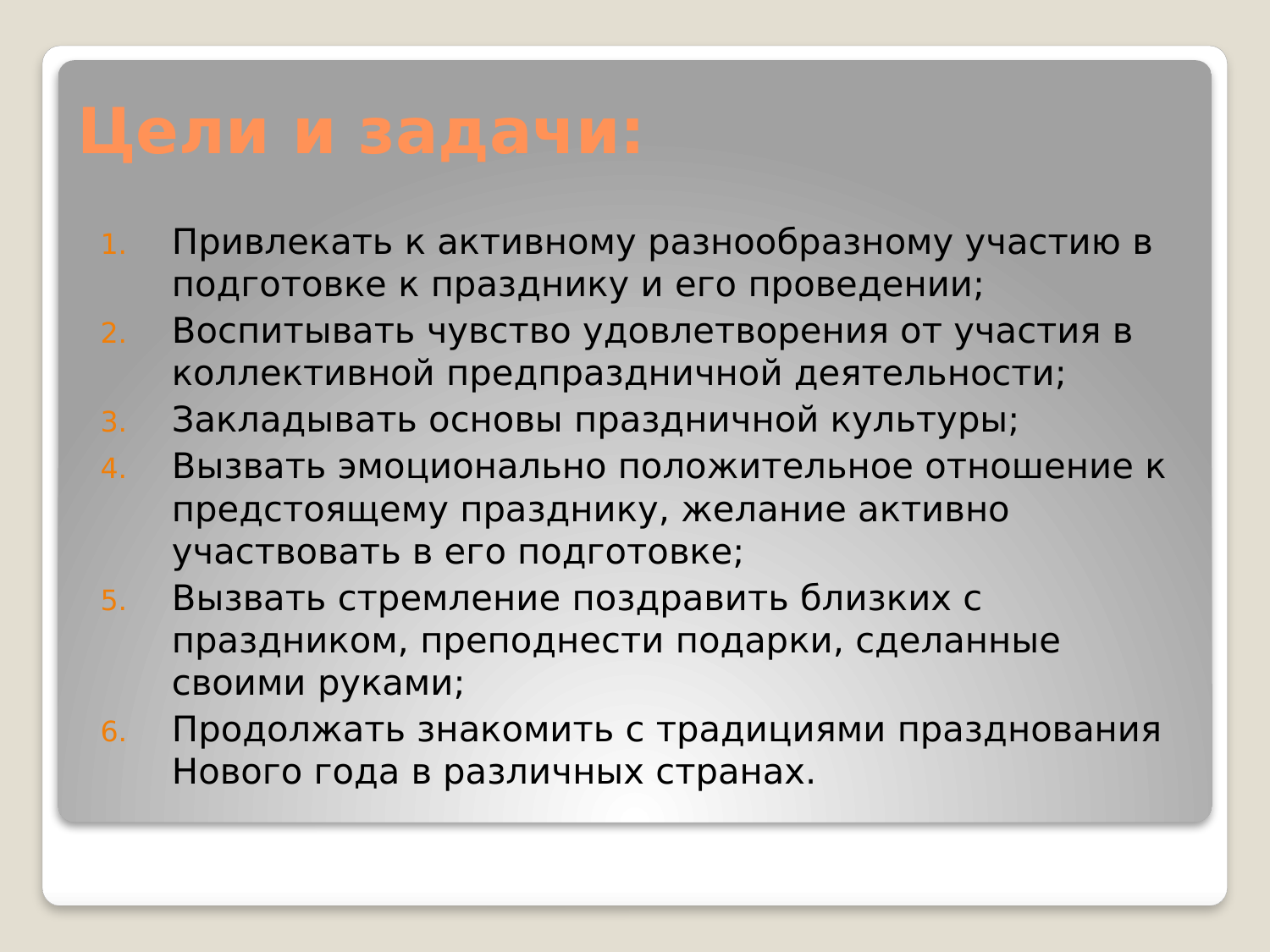

# Цели и задачи:
Привлекать к активному разнообразному участию в подготовке к празднику и его проведении;
Воспитывать чувство удовлетворения от участия в коллективной предпраздничной деятельности;
Закладывать основы праздничной культуры;
Вызвать эмоционально положительное отношение к предстоящему празднику, желание активно участвовать в его подготовке;
Вызвать стремление поздравить близких с праздником, преподнести подарки, сделанные своими руками;
Продолжать знакомить с традициями празднования Нового года в различных странах.